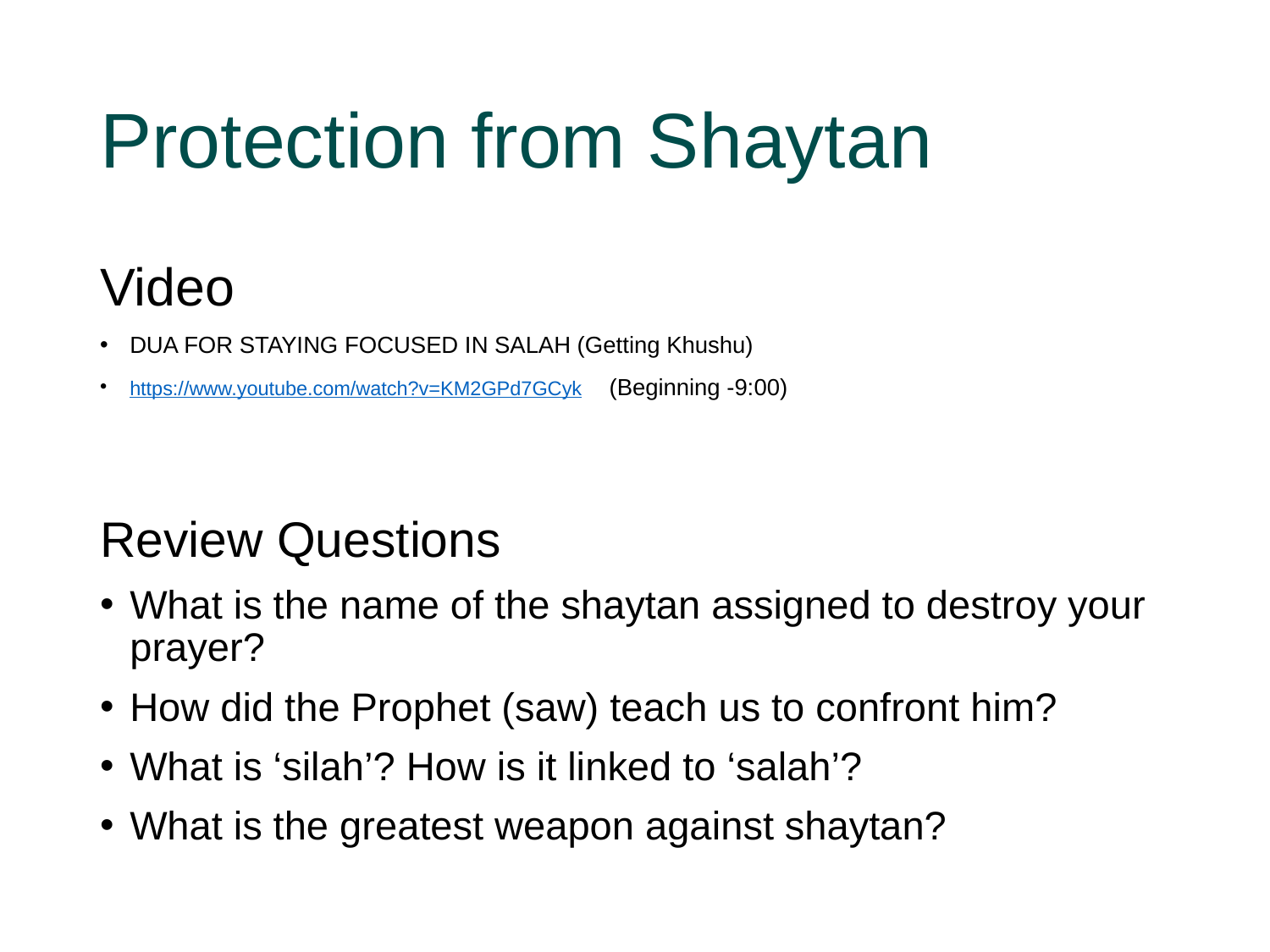

# Protection from Shaytan
Video
DUA FOR STAYING FOCUSED IN SALAH (Getting Khushu)
https://www.youtube.com/watch?v=KM2GPd7GCyk     (Beginning -9:00)

Review Questions
What is the name of the shaytan assigned to destroy your prayer?
How did the Prophet (saw) teach us to confront him?
What is ‘silah’? How is it linked to ‘salah’?
What is the greatest weapon against shaytan?